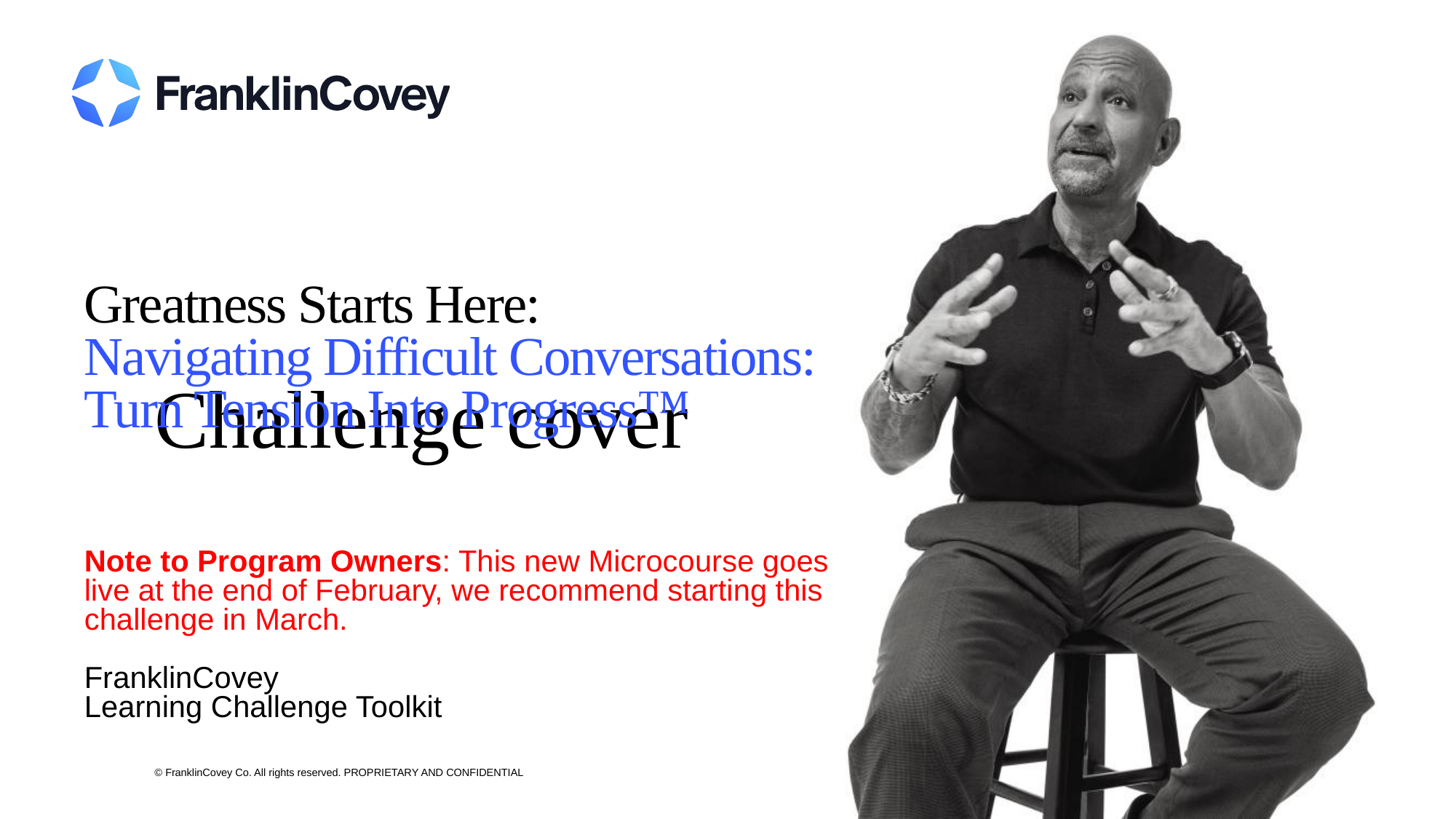

# Challenge cover
Greatness Starts Here:
Navigating Difficult Conversations:
Turn Tension Into Progress™

Note to Program Owners: This new Microcourse goes live at the end of February, we recommend starting this challenge in March.

FranklinCovey
Learning Challenge Toolkit